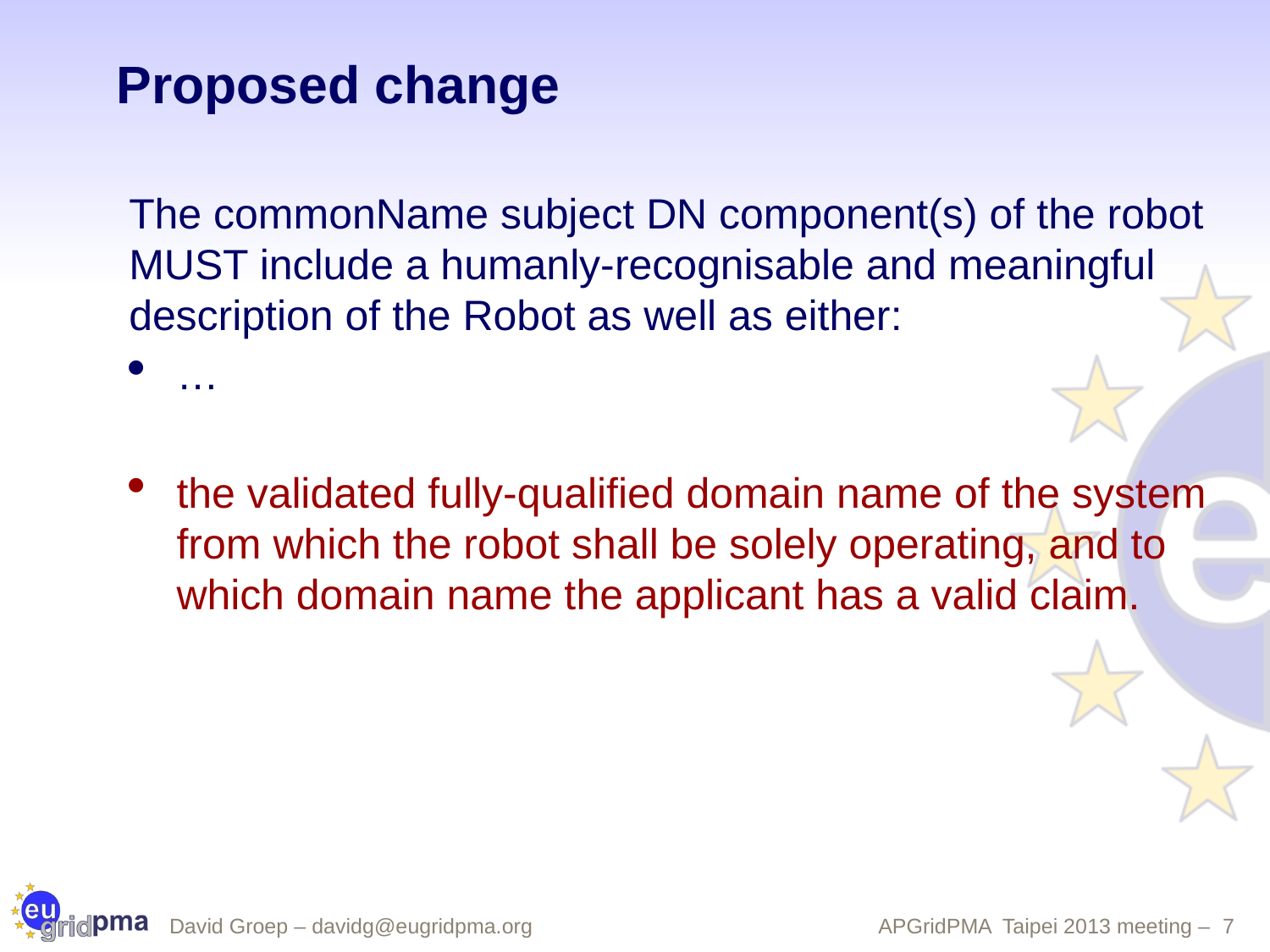

# Proposed change
The commonName subject DN component(s) of the robot MUST include a humanly-recognisable and meaningful description of the Robot as well as either:
…

the validated fully-qualified domain name of the system from which the robot shall be solely operating, and to which domain name the applicant has a valid claim.